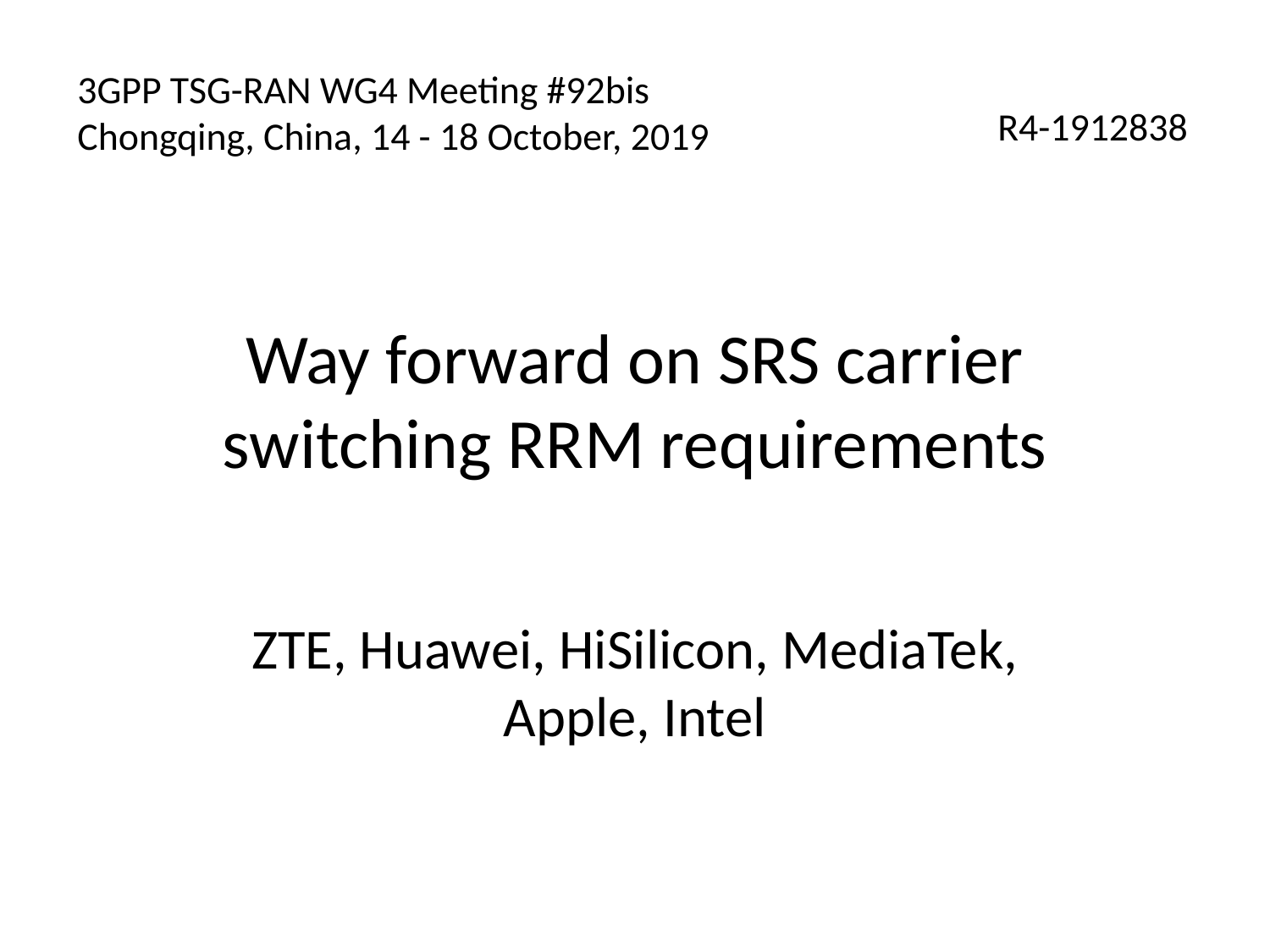

3GPP TSG-RAN WG4 Meeting #92bis
Chongqing, China, 14 - 18 October, 2019
R4-1912838
# Way forward on SRS carrier switching RRM requirements
ZTE, Huawei, HiSilicon, MediaTek, Apple, Intel
1